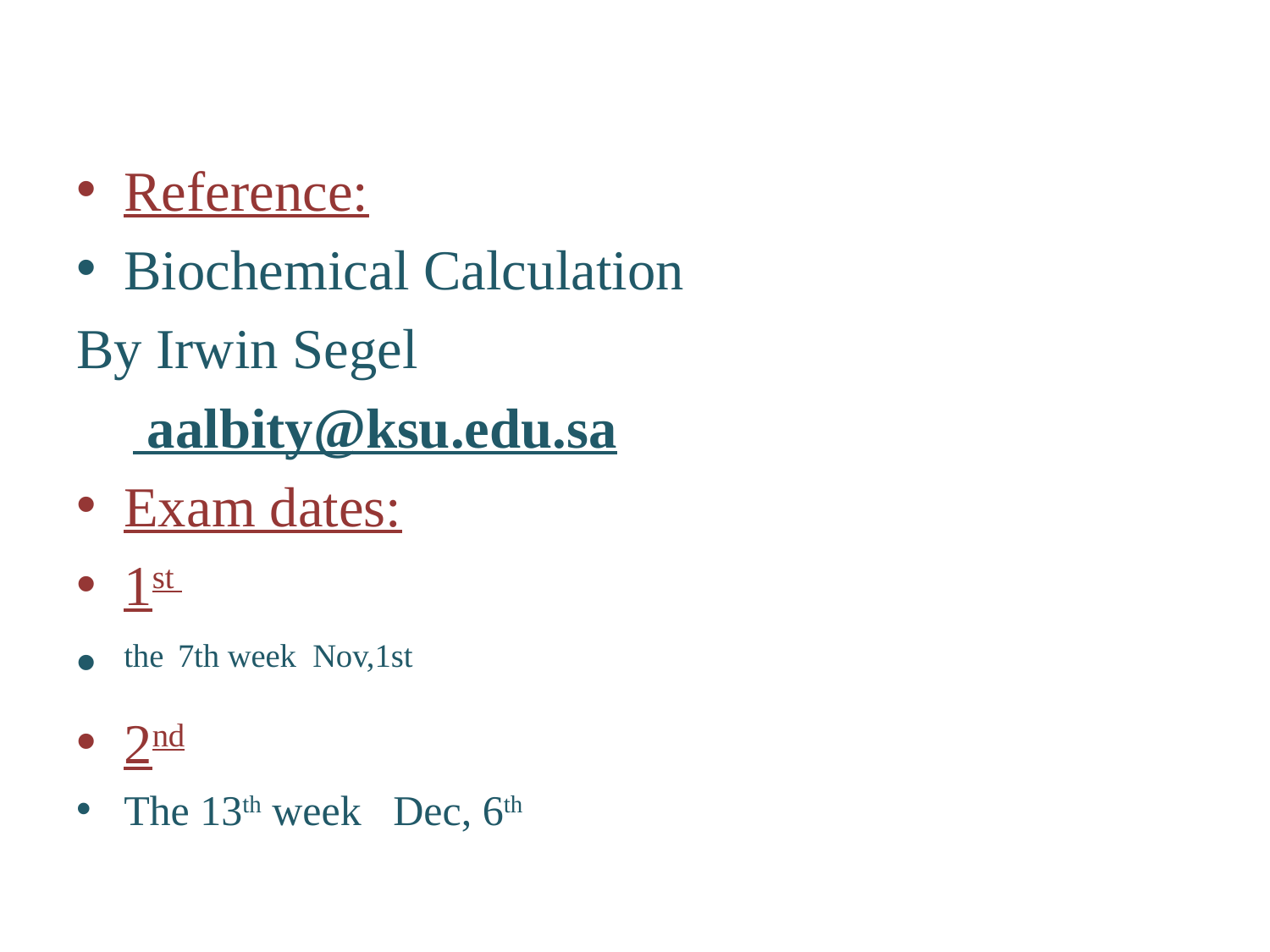

Reference:
Biochemical Calculation
By Irwin Segel
     aalbity@ksu.edu.sa
Exam dates:
1st
the 7th week  Nov,1st
2nd
The 13th week   Dec, 6th